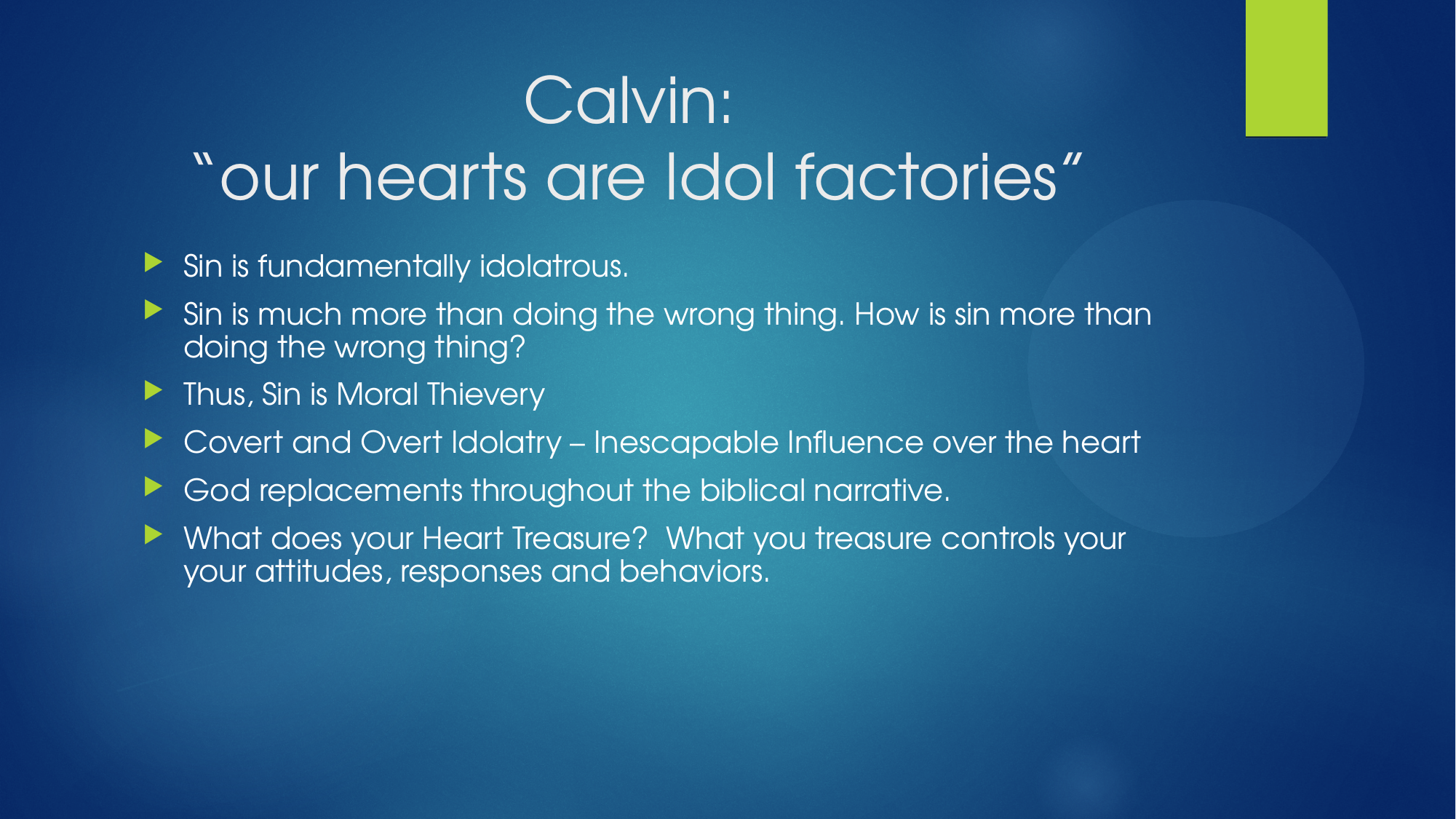

# Calvin: “our hearts are Idol factories”
Sin is fundamentally idolatrous.
Sin is much more than doing the wrong thing. How is sin more than doing the wrong thing?
Thus, Sin is Moral Thievery
Covert and Overt Idolatry – Inescapable Influence over the heart
God replacements throughout the biblical narrative.
What does your Heart Treasure?  What you treasure controls your your attitudes, responses and behaviors.